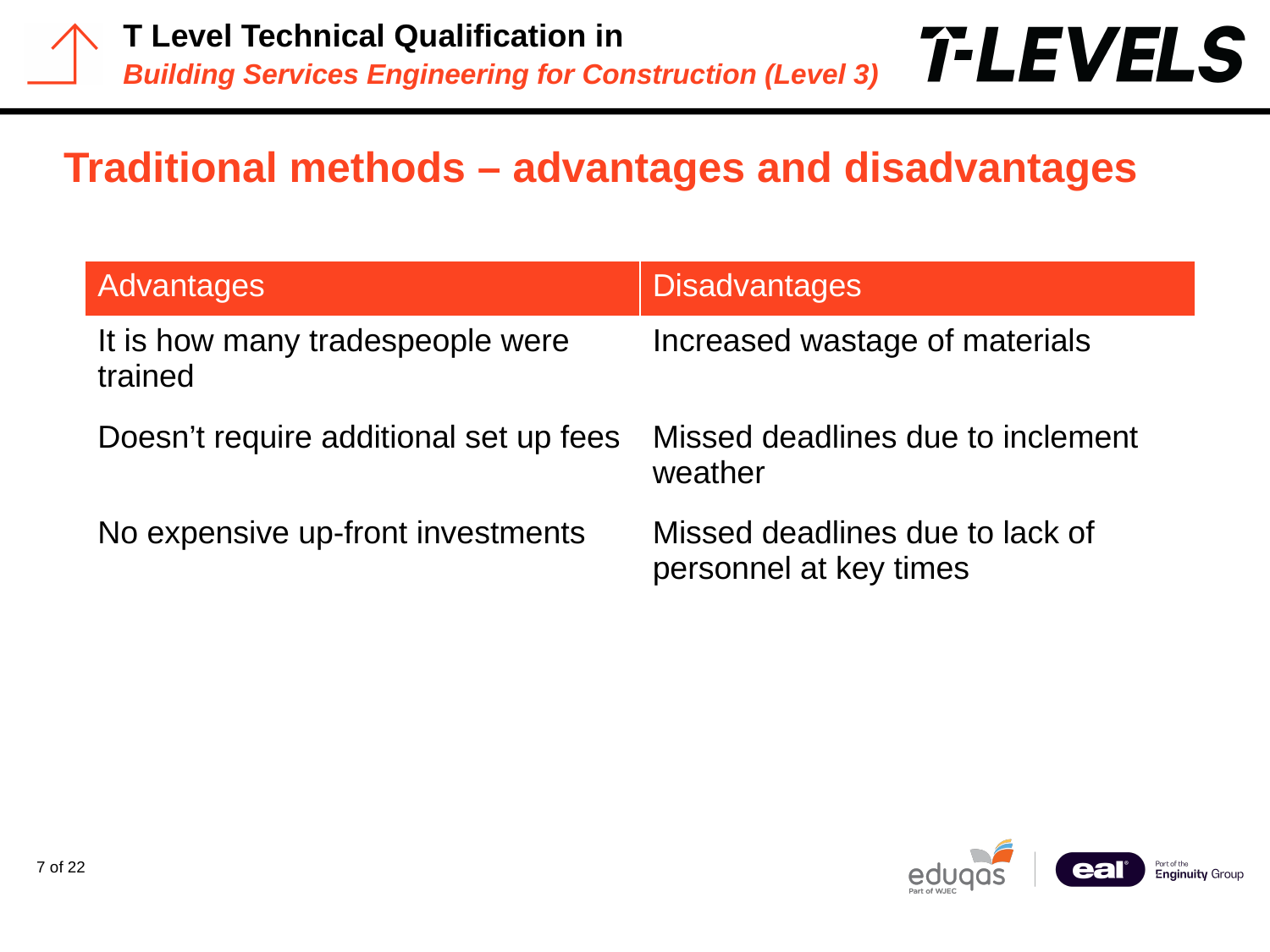

# Traditional methods – advantages and disadvantages
| Advantages | Disadvantages |
| --- | --- |
| It is how many tradespeople were trained | Increased wastage of materials |
| Doesn’t require additional set up fees | Missed deadlines due to inclement weather |
| No expensive up-front investments | Missed deadlines due to lack of personnel at key times |